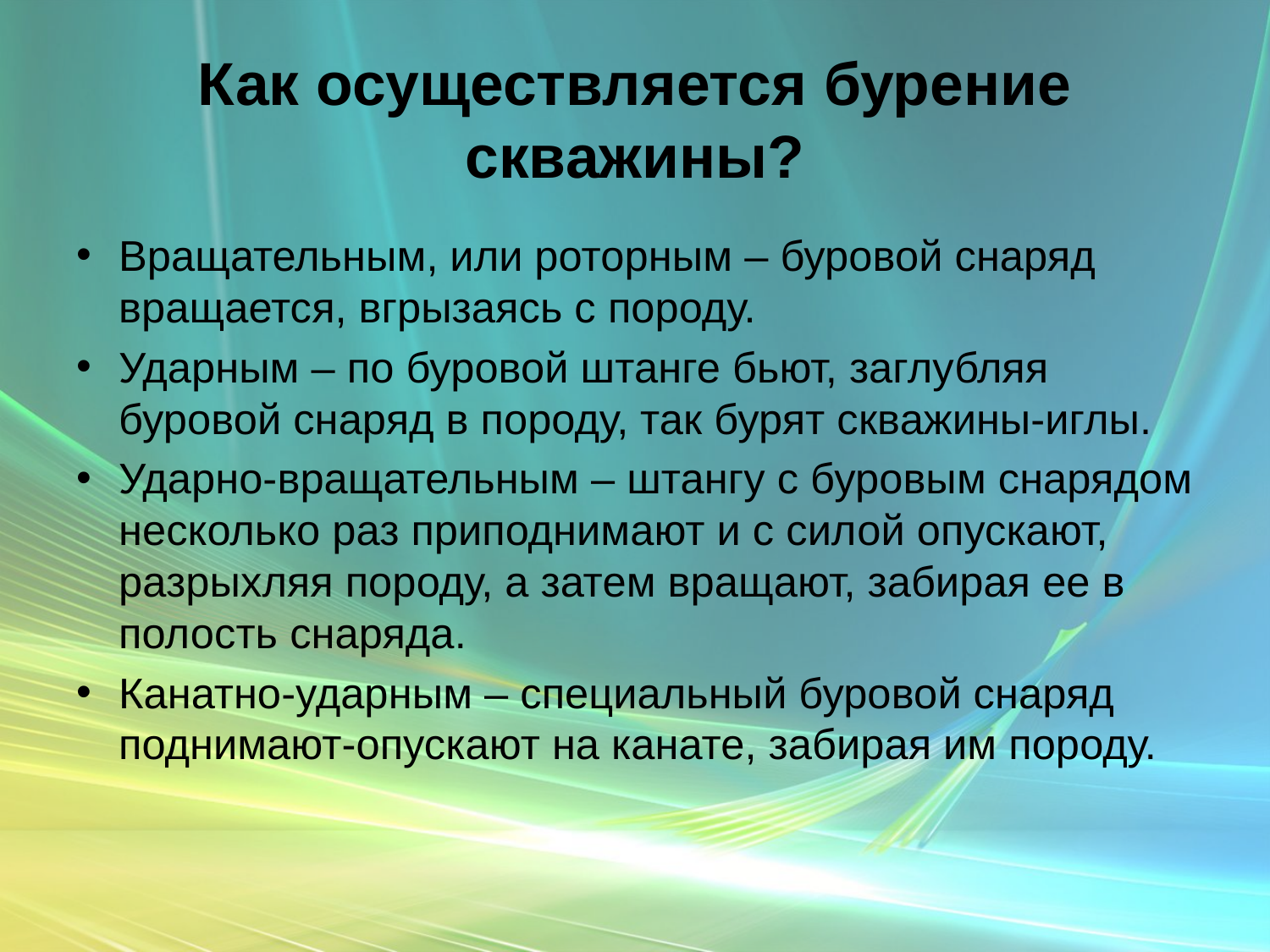

# Как осуществляется бурение скважины?
Вращательным, или роторным – буровой снаряд вращается, вгрызаясь с породу.
Ударным – по буровой штанге бьют, заглубляя буровой снаряд в породу, так бурят скважины-иглы.
Ударно-вращательным – штангу с буровым снарядом несколько раз приподнимают и с силой опускают, разрыхляя породу, а затем вращают, забирая ее в полость снаряда.
Канатно-ударным – специальный буровой снаряд поднимают-опускают на канате, забирая им породу.